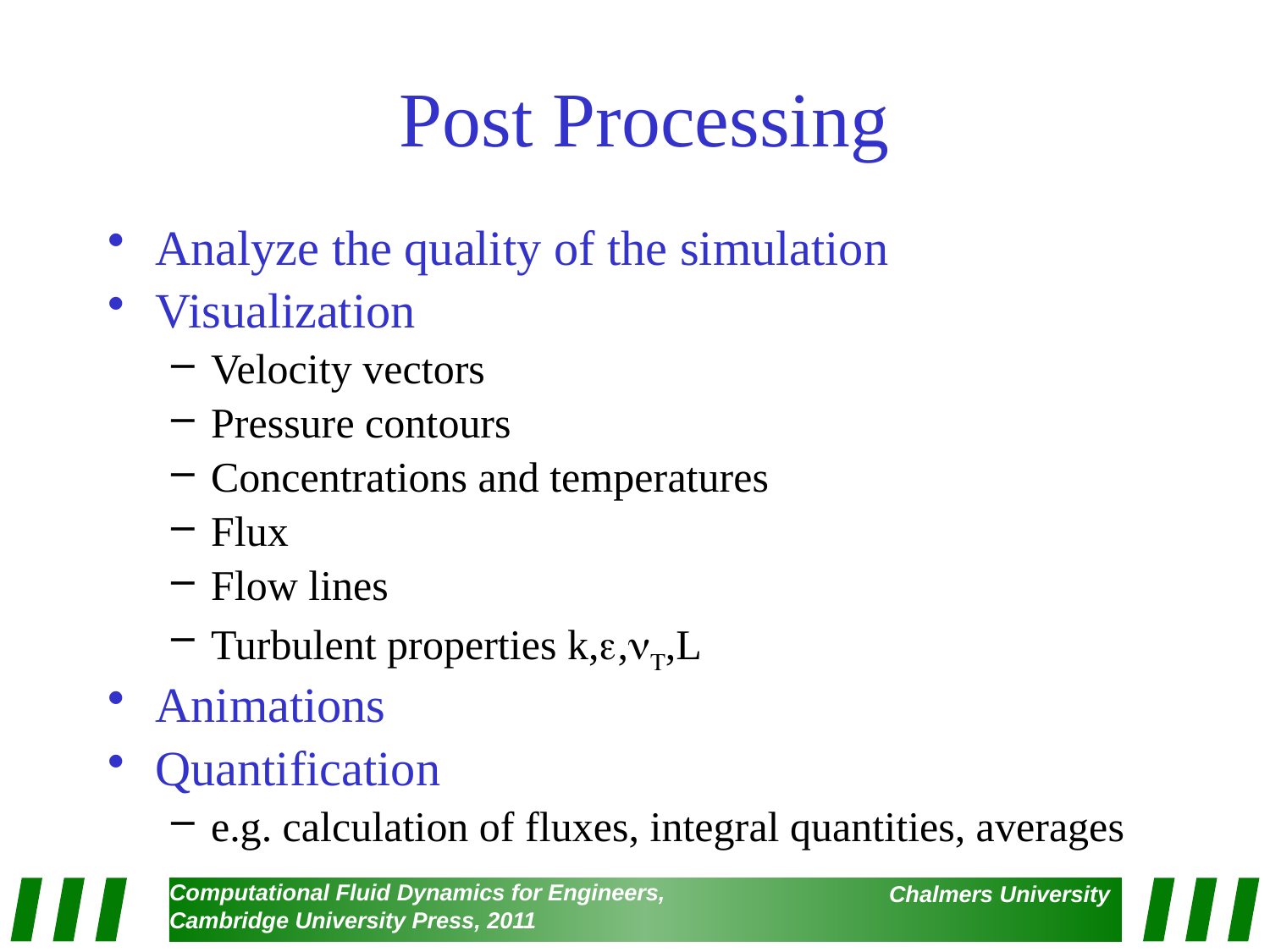

# Post Processing
Analyze the quality of the simulation
Visualization
Velocity vectors
Pressure contours
Concentrations and temperatures
Flux
Flow lines
Turbulent properties k,ε,νΤ,L
Animations
Quantification
e.g. calculation of fluxes, integral quantities, averages